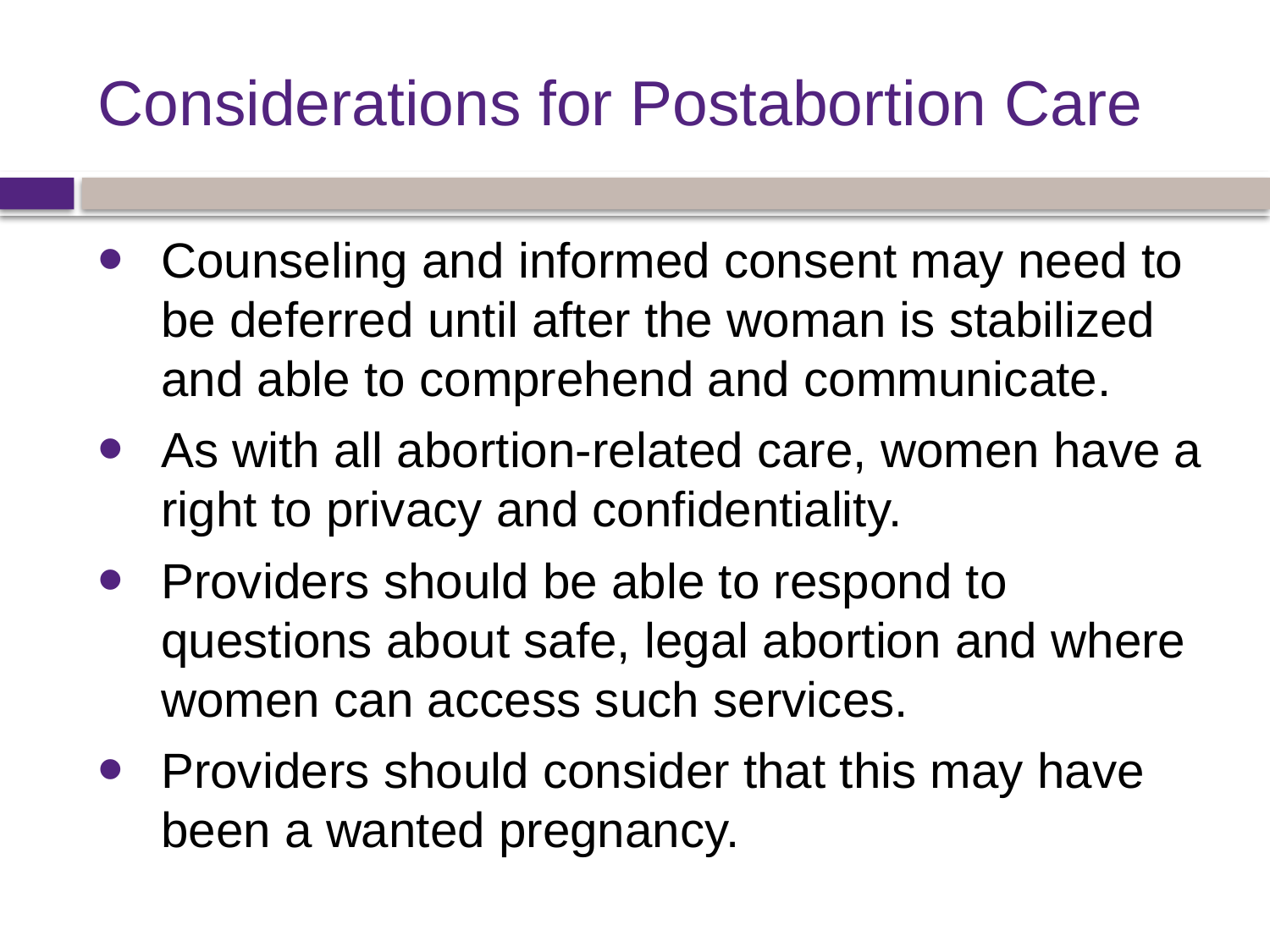

# Considerations for Postabortion Care
Counseling and informed consent may need to be deferred until after the woman is stabilized and able to comprehend and communicate.
As with all abortion-related care, women have a right to privacy and confidentiality.
Providers should be able to respond to questions about safe, legal abortion and where women can access such services.
Providers should consider that this may have been a wanted pregnancy.